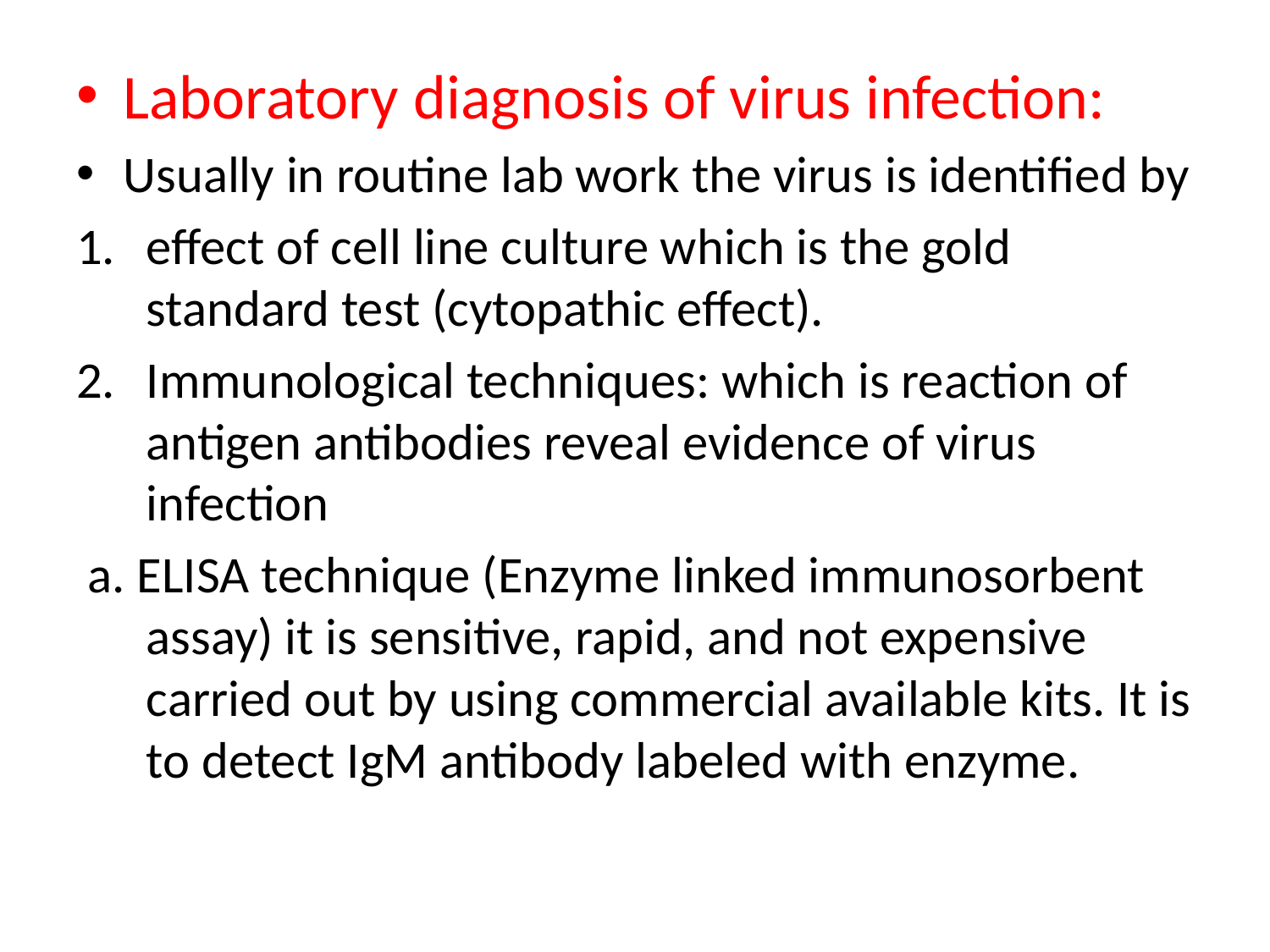

Laboratory diagnosis of virus infection:
Usually in routine lab work the virus is identified by
effect of cell line culture which is the gold standard test (cytopathic effect).
Immunological techniques: which is reaction of antigen antibodies reveal evidence of virus infection
 a. ELISA technique (Enzyme linked immunosorbent assay) it is sensitive, rapid, and not expensive carried out by using commercial available kits. It is to detect IgM antibody labeled with enzyme.